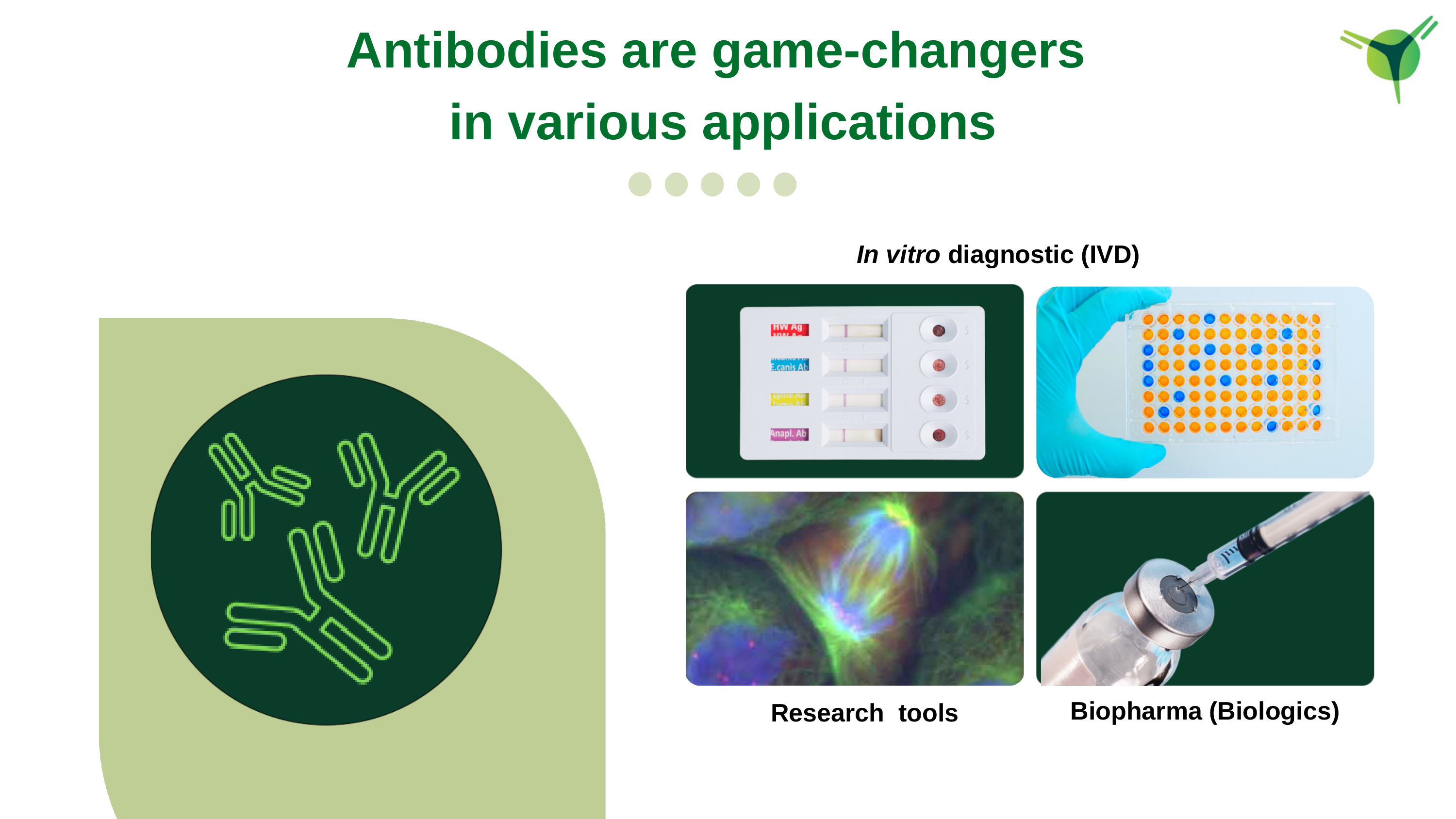

Antibodies are game-changers
in various applications

In vitro diagnostic (IVD)

Cleaning beaches and rivers from plastic waste.

Biopharma (Biologics)

Research  tools